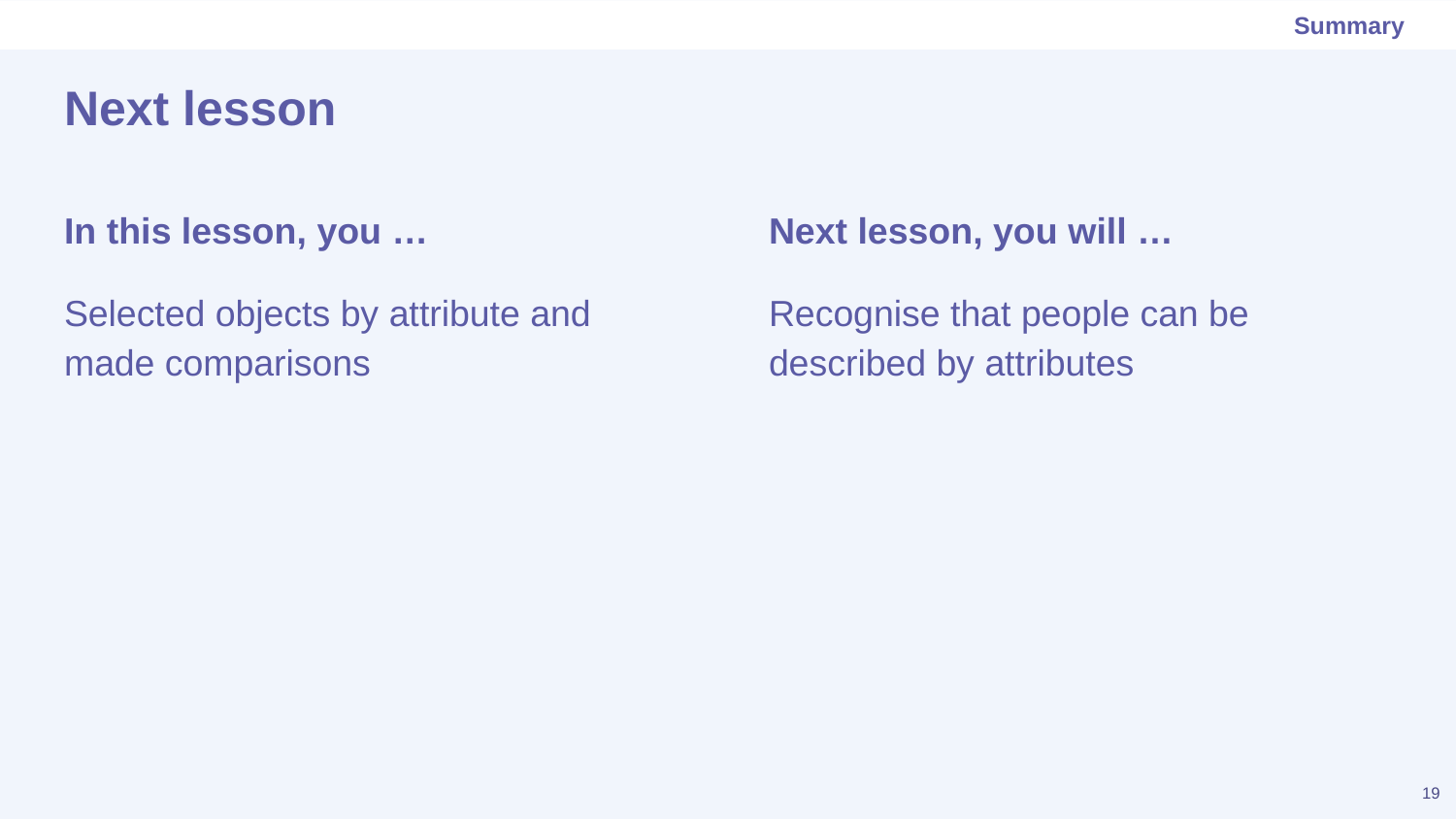

Summary
# Next lesson
Next lesson, you will …
Recognise that people can be described by attributes
In this lesson, you …
Selected objects by attribute and made comparisons

19